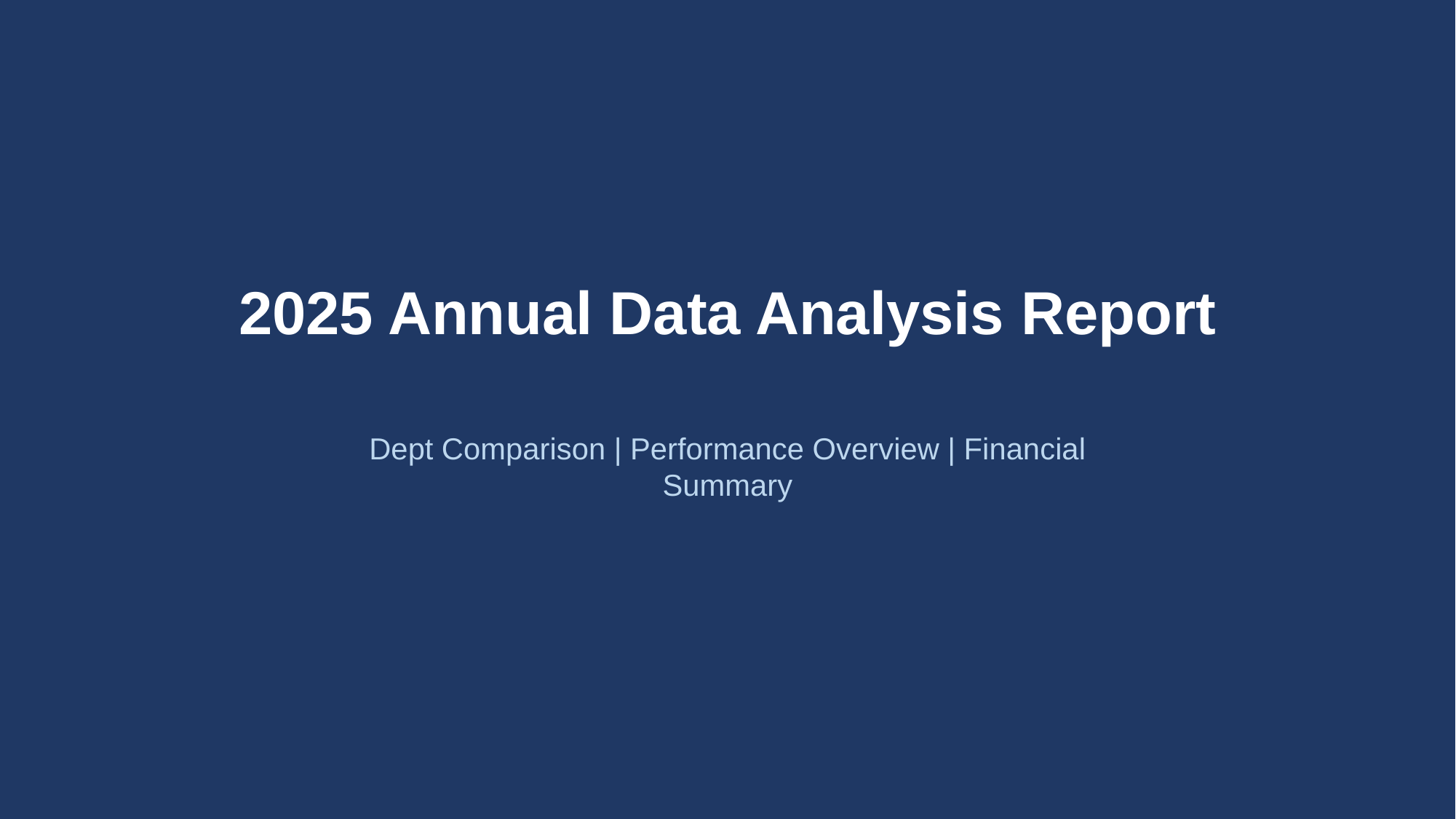

2025 Annual Data Analysis Report
Dept Comparison | Performance Overview | Financial Summary